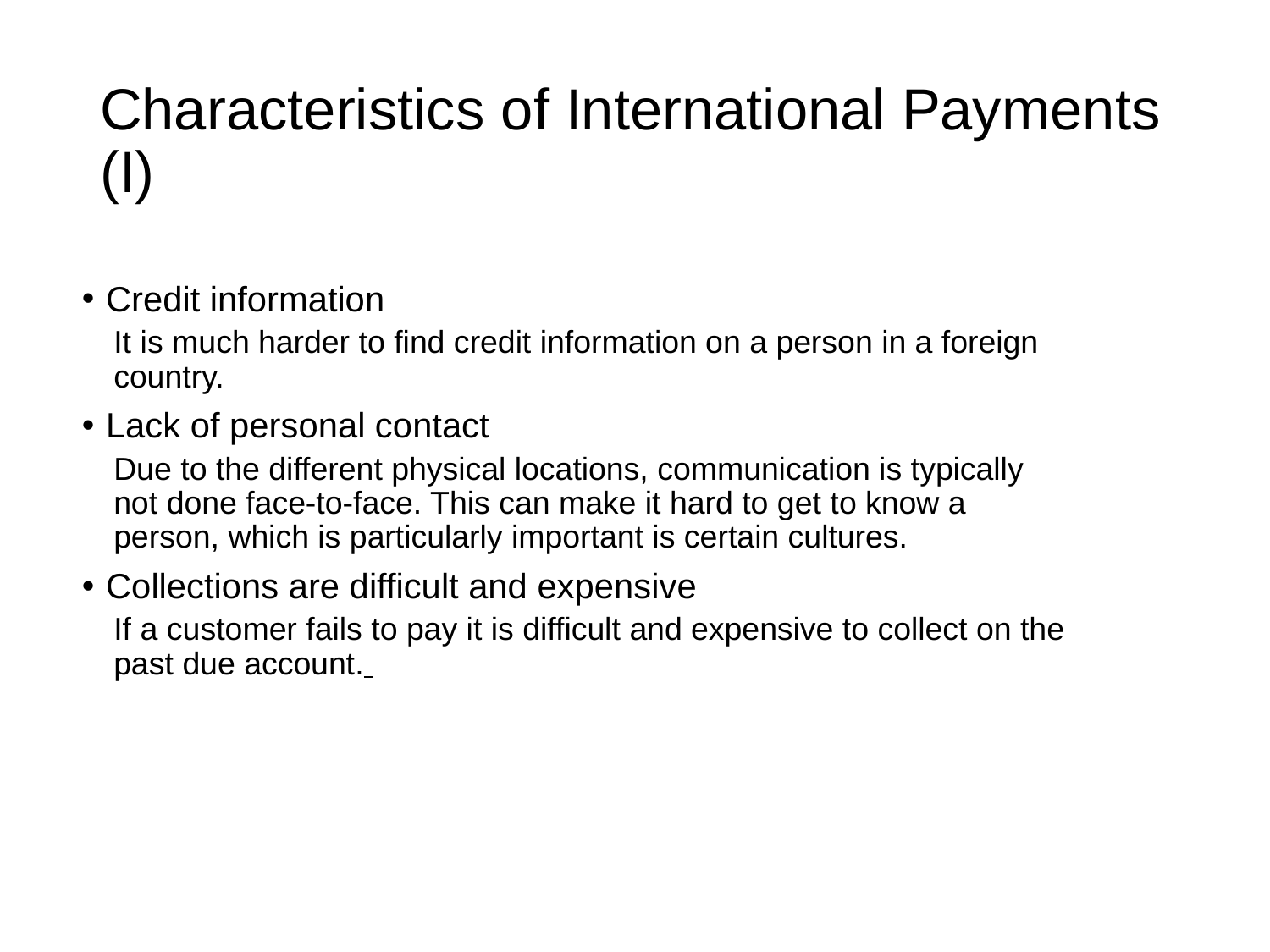

# Characteristics of International Payments (I)
Credit information
It is much harder to find credit information on a person in a foreign country.
Lack of personal contact
Due to the different physical locations, communication is typically not done face-to-face. This can make it hard to get to know a person, which is particularly important is certain cultures.
Collections are difficult and expensive
If a customer fails to pay it is difficult and expensive to collect on the past due account.